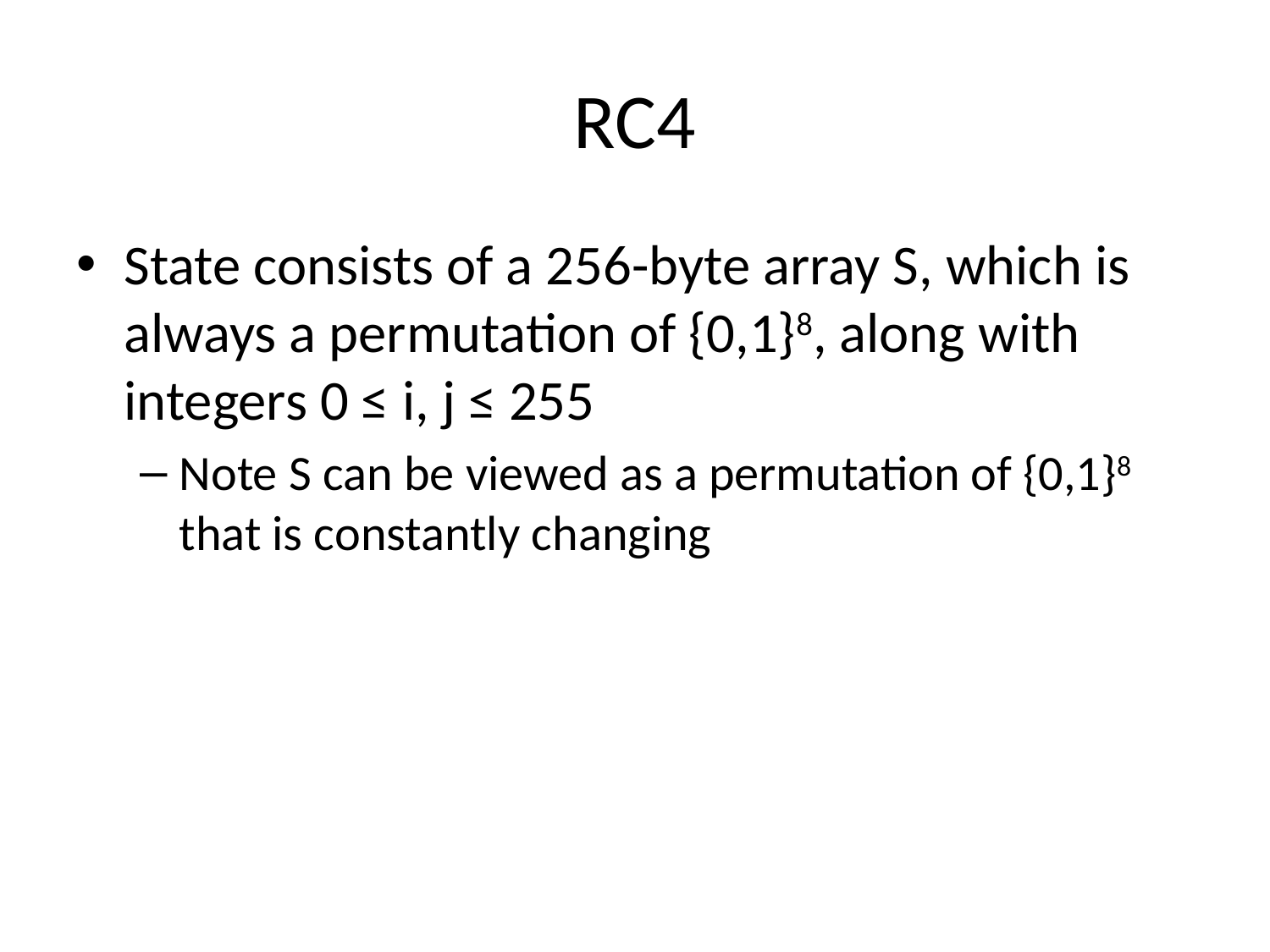

# RC4
State consists of a 256-byte array S, which is always a permutation of {0,1}8, along with integers 0 ≤ i, j ≤ 255
Note S can be viewed as a permutation of {0,1}8 that is constantly changing